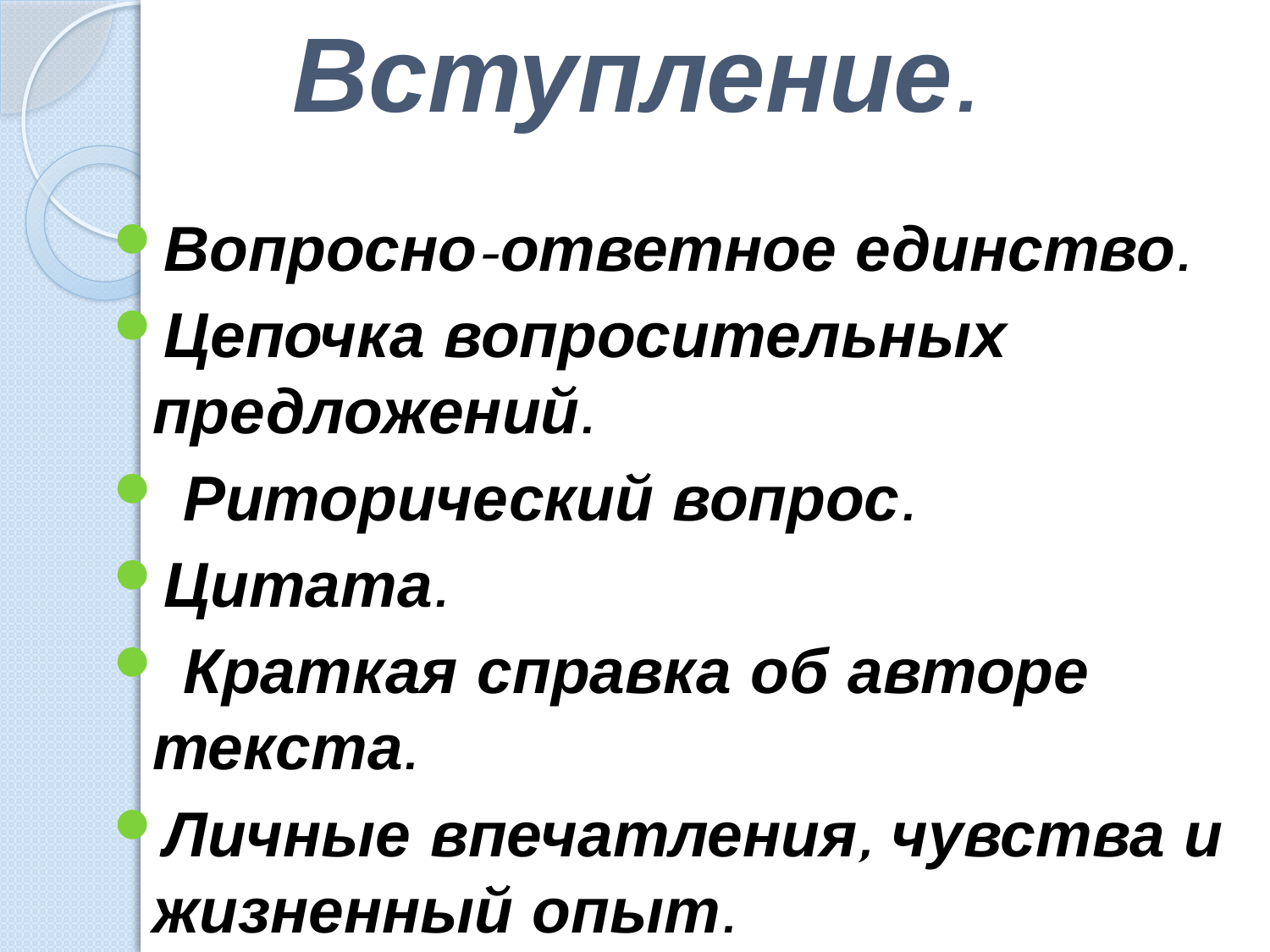

# Вступление.
Вопросно-ответное единство.
Цепочка вопросительных предложений.
 Риторический вопрос.
Цитата.
 Краткая справка об авторе текста.
Личные впечатления, чувства и жизненный опыт.